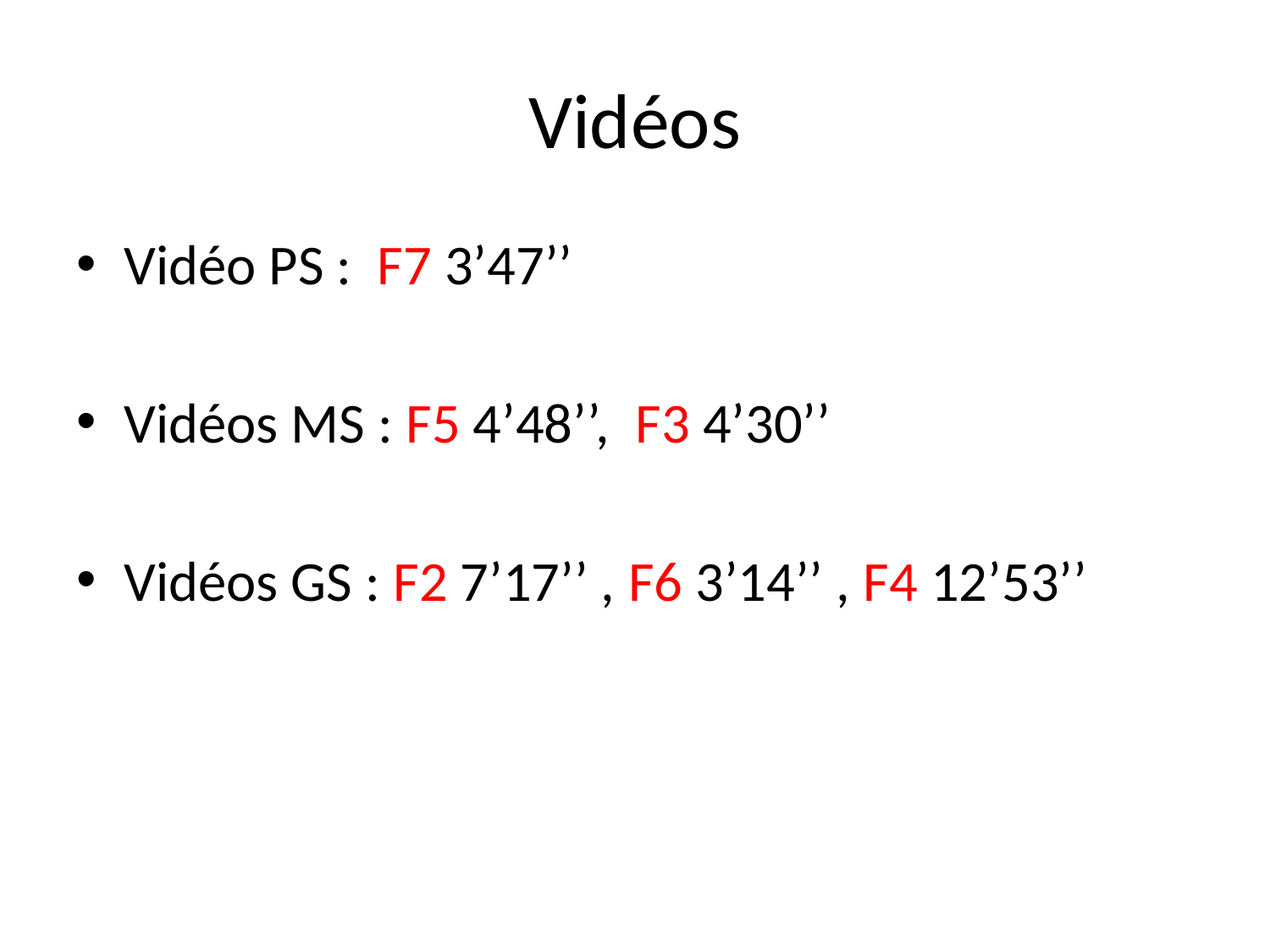

# Vidéos
Vidéo PS :  F7 3’47’’

Vidéos MS : F5 4’48’’,  F3 4’30’’

Vidéos GS : F2 7’17’’ , F6 3’14’’ , F4 12’53’’